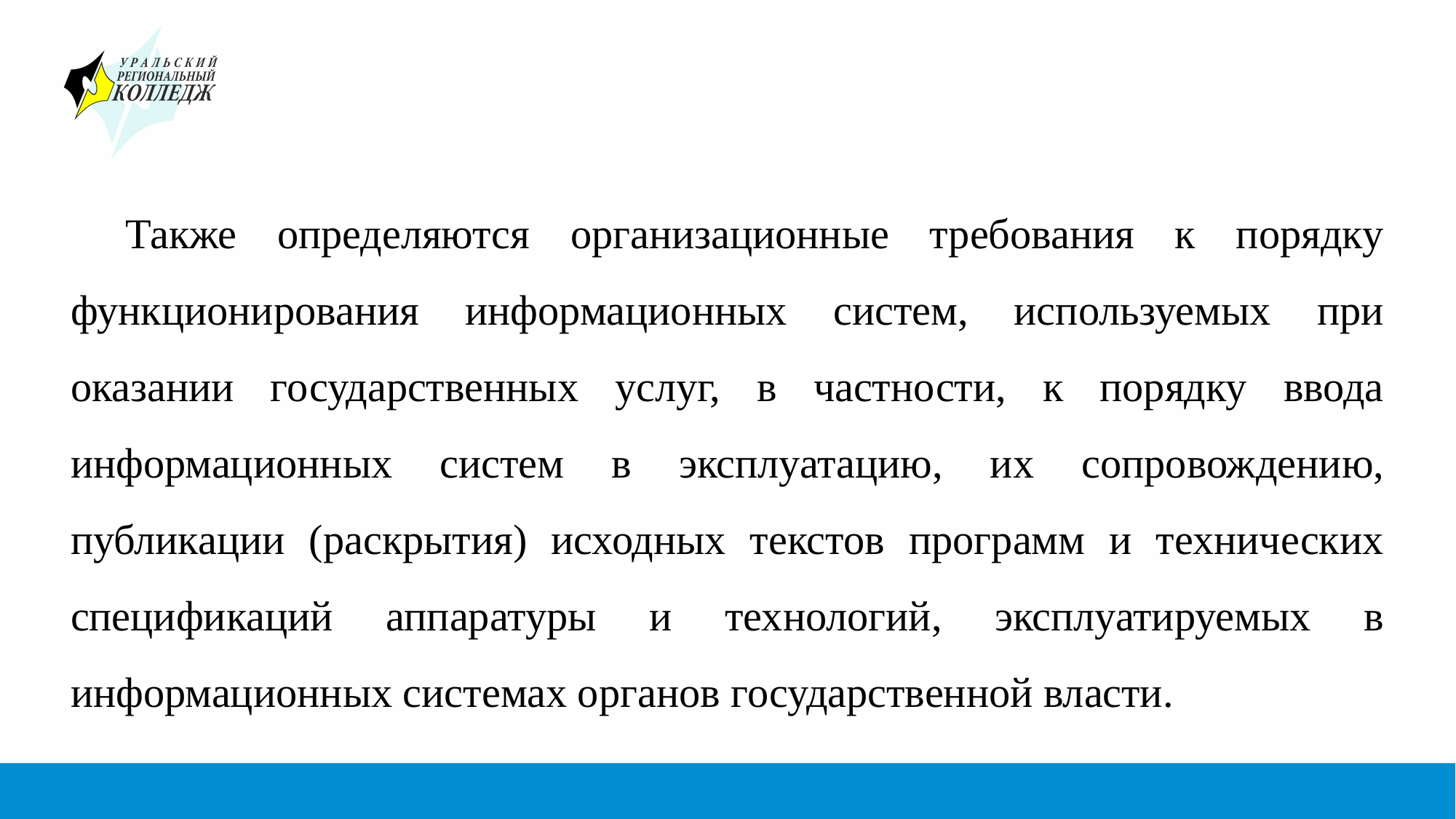

#
Также определяются организационные требования к порядку функционирования информационных систем, используемых при оказании государственных услуг, в частности, к порядку ввода информационных систем в эксплуатацию, их сопровождению, публикации (раскрытия) исходных текстов программ и технических спецификаций аппаратуры и технологий, эксплуатируемых в информационных системах органов государственной власти.